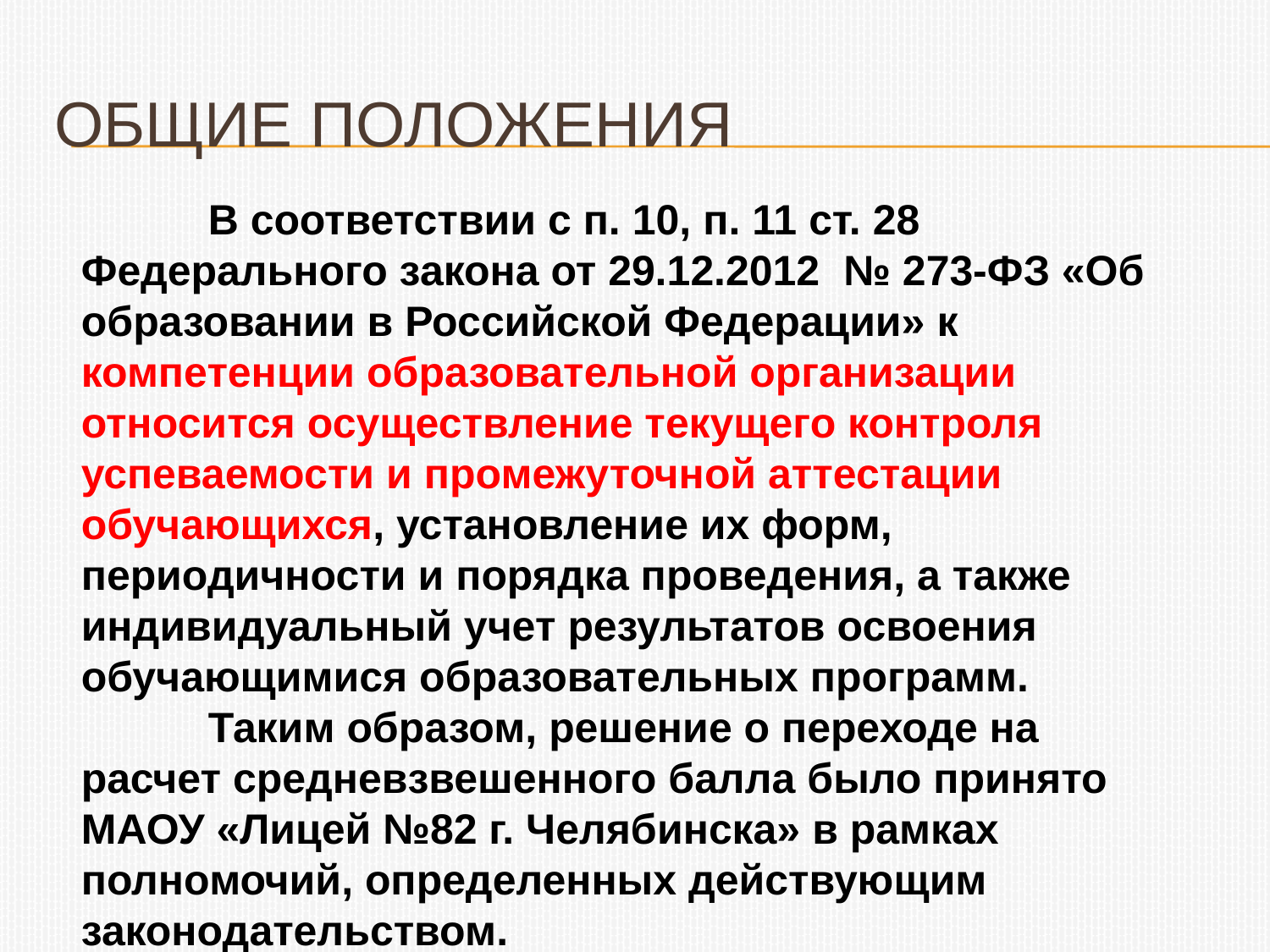

# Общие положения
	В соответствии с п. 10, п. 11 ст. 28  Федерального закона от 29.12.2012  № 273-ФЗ «Об образовании в Российской Федерации» к компетенции образовательной организации относится осуществление текущего контроля успеваемости и промежуточной аттестации обучающихся, установление их форм, периодичности и порядка проведения, а также индивидуальный учет результатов освоения обучающимися образовательных программ.
	Таким образом, решение о переходе на расчет средневзвешенного балла было принято МАОУ «Лицей №82 г. Челябинска» в рамках полномочий, определенных действующим законодательством.